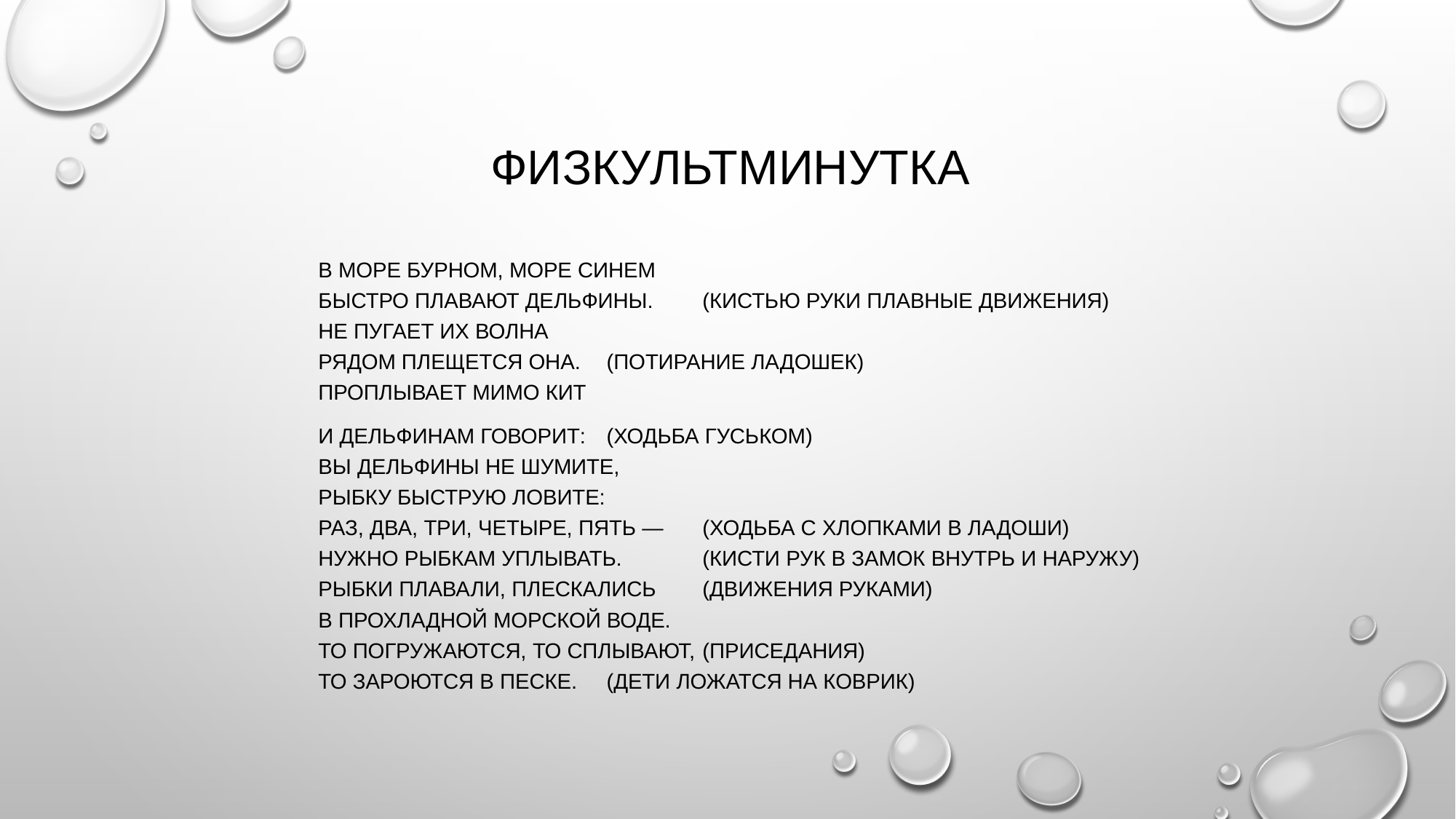

# ФИЗКУЛЬТМИНУТКА
В море бурном, море синем
Быстро плавают дельфины.		(кистью руки плавные движения)
Не пугает их волна
Рядом плещется она.		(потирание ладошек)
Проплывает мимо кит
И дельфинам говорит:		(ходьба гуськом)
Вы дельфины не шумите,
Рыбку быструю ловите:
Раз, два, три, четыре, пять —		(ходьба с хлопками в ладоши)
Нужно рыбкам уплывать.		(кисти рук в замок внутрь и наружу)
Рыбки плавали, плескались		(движения руками)
В прохладной морской воде.
То погружаются, то сплывают,	(приседания)
То зароются в песке.		(дети ложатся на коврик)